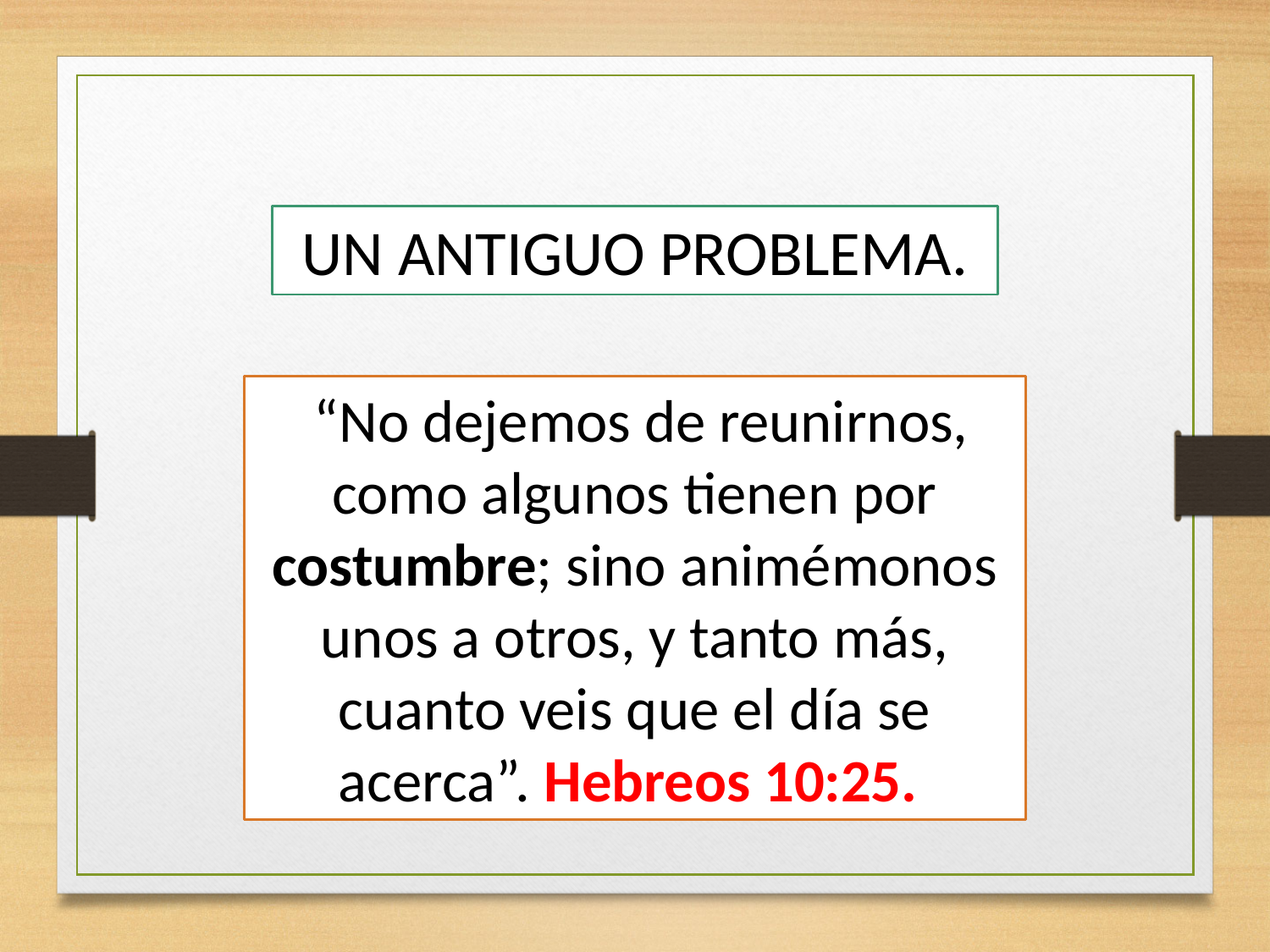

UN ANTIGUO PROBLEMA.
 “No dejemos de reunirnos, como algunos tienen por costumbre; sino animémonos unos a otros, y tanto más, cuanto veis que el día se acerca”. Hebreos 10:25.